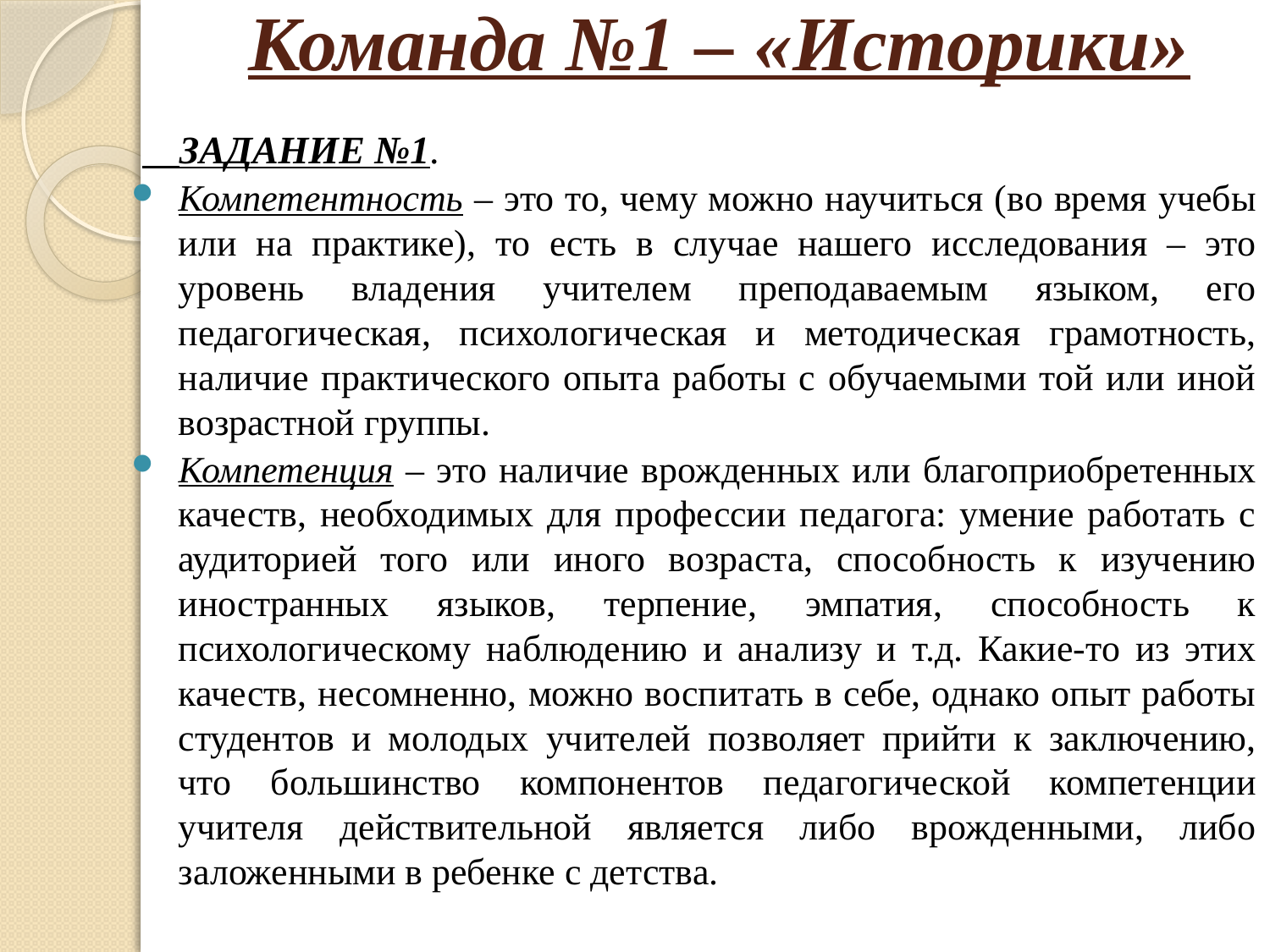

# Команда №1 – «Историки»
    ЗАДАНИЕ №1.
Компетентность – это то, чему можно научиться (во время учебы или на практике), то есть в случае нашего исследования – это уровень владения учителем преподаваемым языком, его педагогическая, психологическая и методическая грамотность, наличие практического опыта работы с обучаемыми той или иной возрастной группы.
Компетенция – это наличие врожденных или благоприобретенных качеств, необходимых для профессии педагога: умение работать с аудиторией того или иного возраста, способность к изучению иностранных языков, терпение, эмпатия, способность к психологическому наблюдению и анализу и т.д. Какие-то из этих качеств, несомненно, можно воспитать в себе, однако опыт работы студентов и молодых учителей позволяет прийти к заключению, что большинство компонентов педагогической компетенции учителя действительной является либо врожденными, либо заложенными в ребенке с детства.